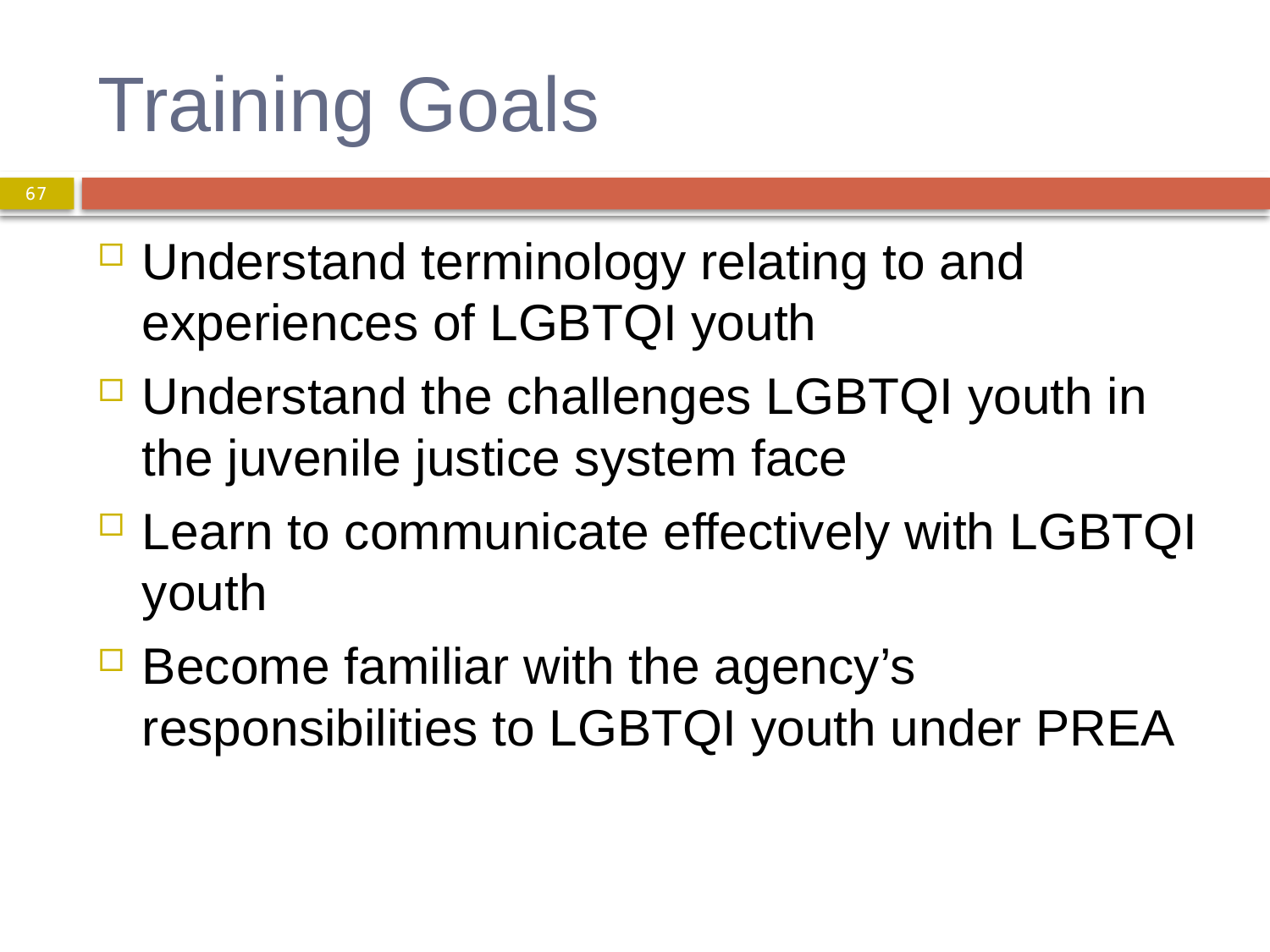

# Training Goals
67
Understand terminology relating to and experiences of LGBTQI youth
Understand the challenges LGBTQI youth in the juvenile justice system face
Learn to communicate effectively with LGBTQI youth
Become familiar with the agency’s responsibilities to LGBTQI youth under PREA